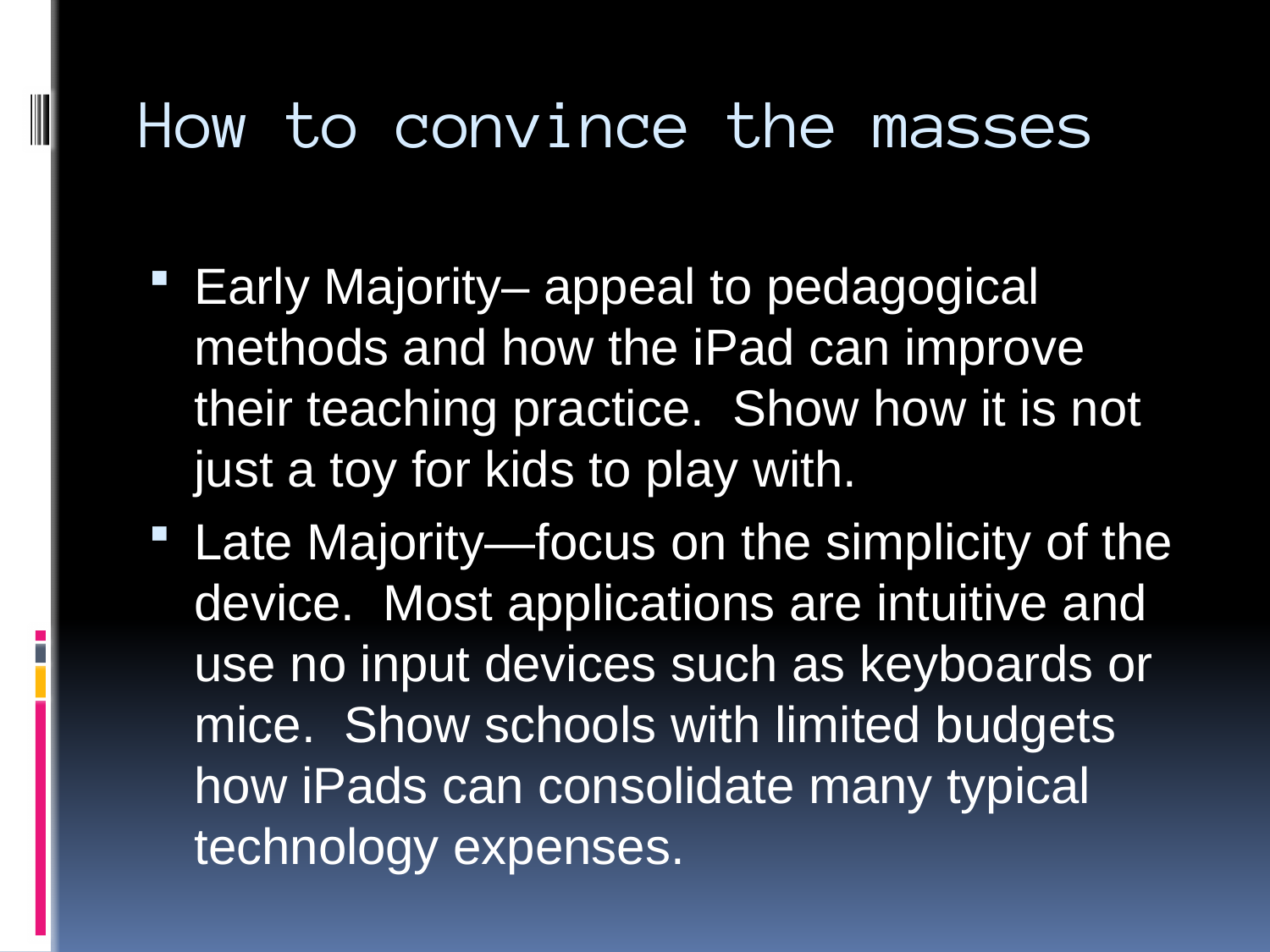

# How to convince the masses
Early Majority– appeal to pedagogical methods and how the iPad can improve their teaching practice.  Show how it is not just a toy for kids to play with.
Late Majority—focus on the simplicity of the device.  Most applications are intuitive and use no input devices such as keyboards or mice.  Show schools with limited budgets how iPads can consolidate many typical technology expenses.